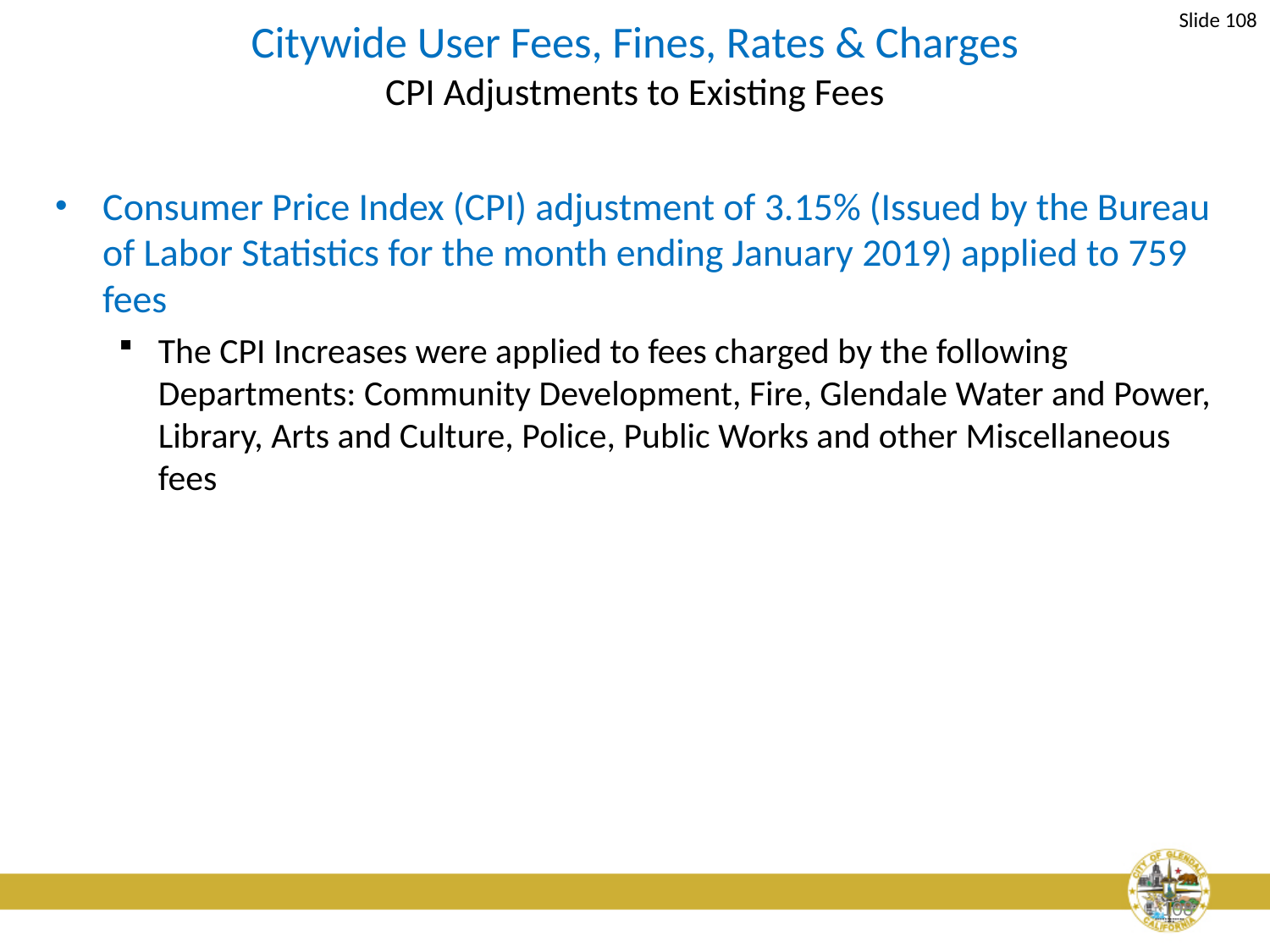

Slide 108
# Citywide User Fees, Fines, Rates & Charges CPI Adjustments to Existing Fees
Consumer Price Index (CPI) adjustment of 3.15% (Issued by the Bureau of Labor Statistics for the month ending January 2019) applied to 759 fees
The CPI Increases were applied to fees charged by the following Departments: Community Development, Fire, Glendale Water and Power, Library, Arts and Culture, Police, Public Works and other Miscellaneous fees
108